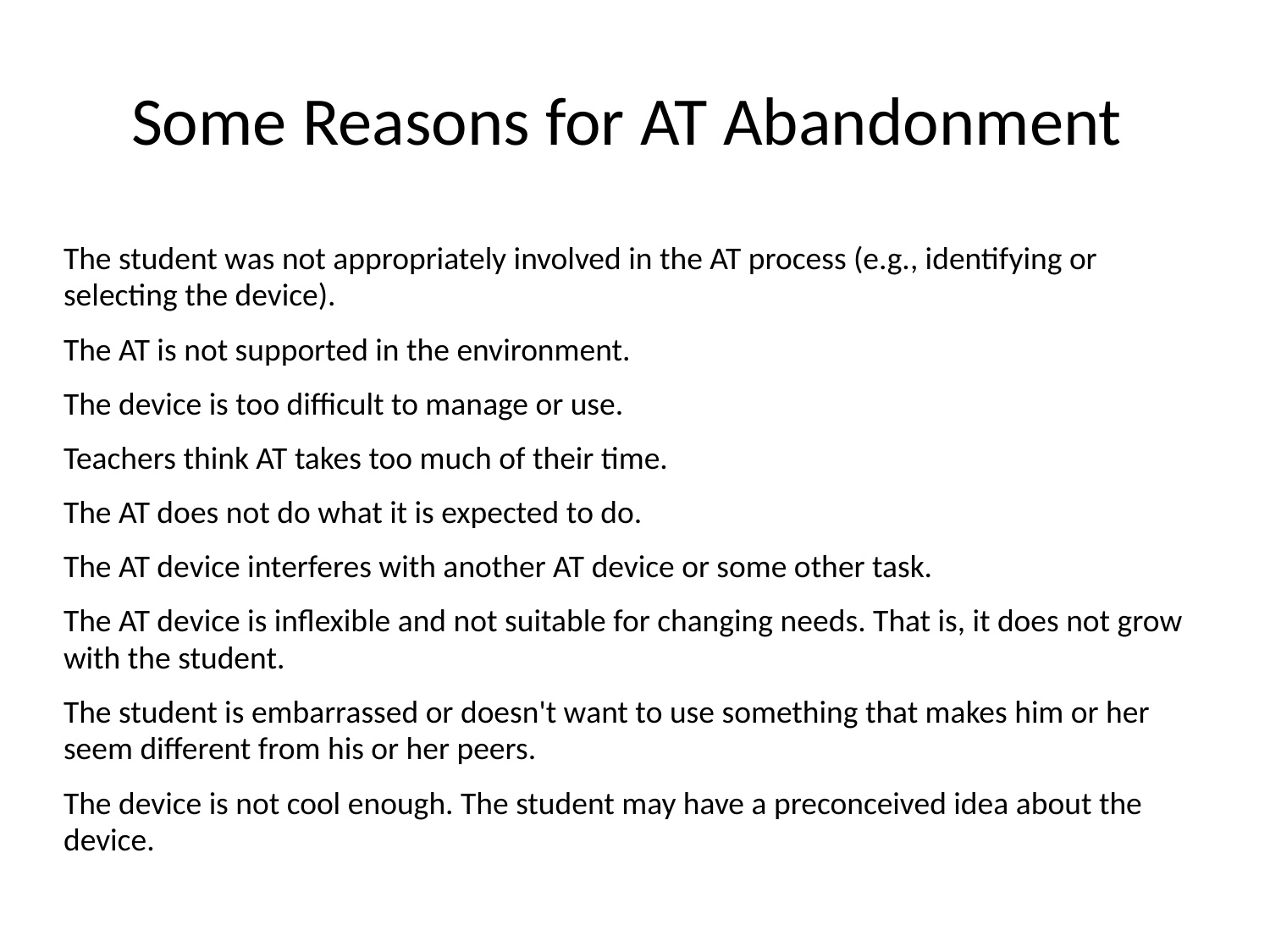

# Some Reasons for AT Abandonment
| The student was not appropriately involved in the AT process (e.g., identifying or selecting the device). The AT is not supported in the environment. The device is too difficult to manage or use. Teachers think AT takes too much of their time. The AT does not do what it is expected to do. The AT device interferes with another AT device or some other task. The AT device is inflexible and not suitable for changing needs. That is, it does not grow with the student. The student is embarrassed or doesn't want to use something that makes him or her seem different from his or her peers. The device is not cool enough. The student may have a preconceived idea about the device. |
| --- |